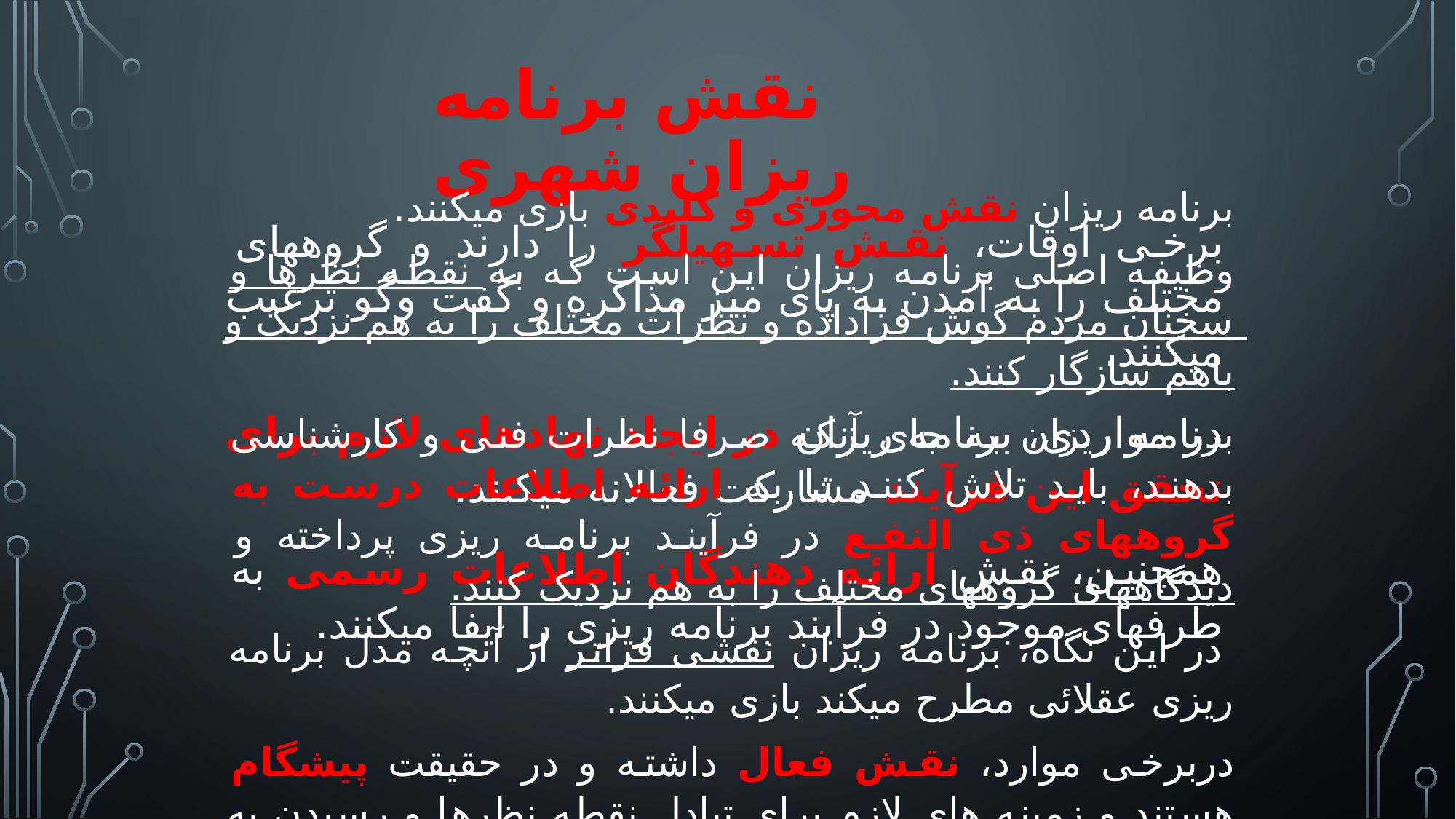

نقش برنامه ریزان شهری

برنامه ریزان نقش محوری و کلیدی بازی میکنند.
وظیفه اصلی برنامه ریزان این است که به نقطه نظرها و سخنان مردم گوش فراداده و نظرات مختلف را به هم نزدیک و باهم سازگار کنند.
برنامه ریزان به جای آنکه صرفا نظرات فنی و کارشناسی بدهند، باید تلاش کنند تا به ارائه اطلاعات درست به گروههای ذی النفع در فرآیند برنامه ریزی پرداخته و دیدگاههای گروههای مختلف را به هم نزدیک کنند.
 در این نگاه، برنامه ریزان نقشی فراتر از آنچه مدل برنامه ریزی عقلائی مطرح میکند بازی میکنند.
دربرخی موارد، نقش فعال داشته و در حقیقت پیشگام هستند و زمینه های لازم برای تبادل نقطه نظرها و رسیدن به توافق را فراهم می آورند.
برخی اوقات، نقش تسهیلگر را دارند و گروههای مختلف را به آمدن به پای میز مذاکره و گفت وگو ترغیب میکنند.
در مواردی، برنامه ریزان در ایجاد نهادهای لازم برای تحقق این فرآیند مشارکت فعالانه میکنند.
همچنین، نقش ارائه دهندگان اطلاعات رسمی به طرفهای موجود در فرآیند برنامه ریزی را ایفا میکنند.